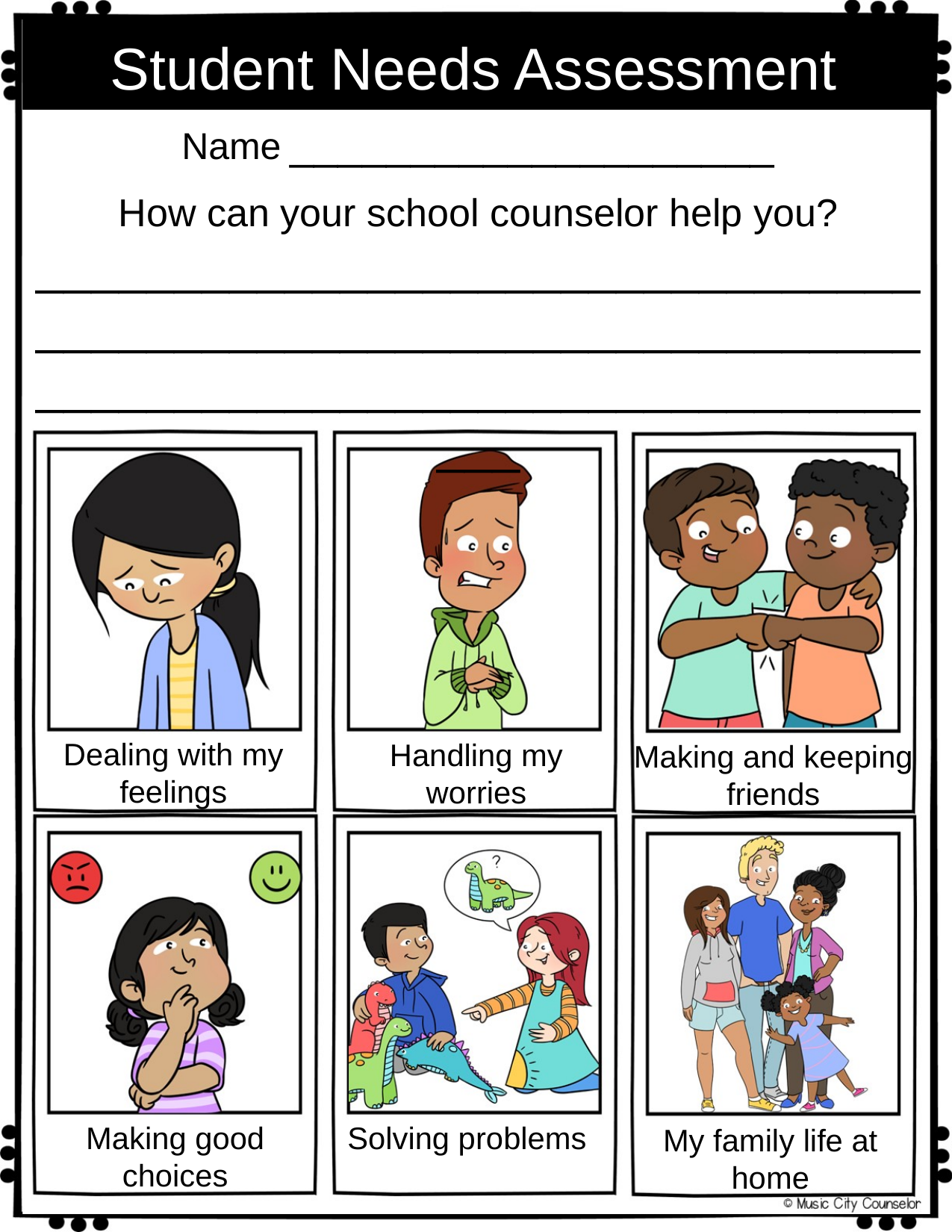

Student Needs Assessment

Name ____________________

How can your school counselor help you?
___________________________________________________________________________________________________

Dealing with my feelings
Handling my worries
Making and keeping friends
Making good choices
Solving problems
My family life at home